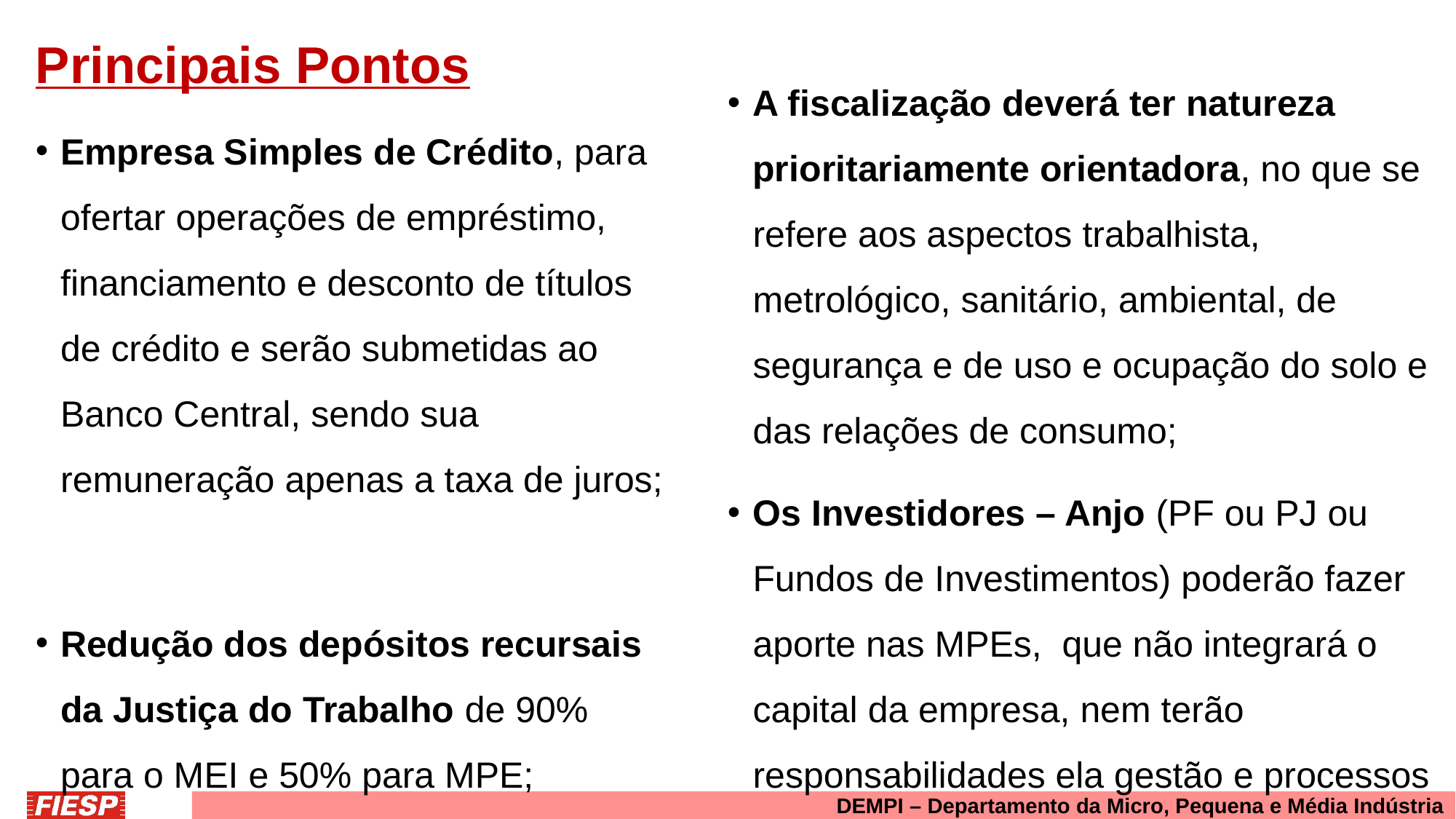

# Principais Pontos
A fiscalização deverá ter natureza prioritariamente orientadora, no que se refere aos aspectos trabalhista, metrológico, sanitário, ambiental, de segurança e de uso e ocupação do solo e das relações de consumo;
Os Investidores – Anjo (PF ou PJ ou Fundos de Investimentos) poderão fazer aporte nas MPEs,  que não integrará o capital da empresa, nem terão responsabilidades ela gestão e processos (trabalhistas, por ex.) da MPE;
Empresa Simples de Crédito, para ofertar operações de empréstimo, financiamento e desconto de títulos de crédito e serão submetidas ao Banco Central, sendo sua remuneração apenas a taxa de juros;

Redução dos depósitos recursais da Justiça do Trabalho de 90% para o MEI e 50% para MPE;
DEMPI – Departamento da Micro, Pequena e Média Indústria